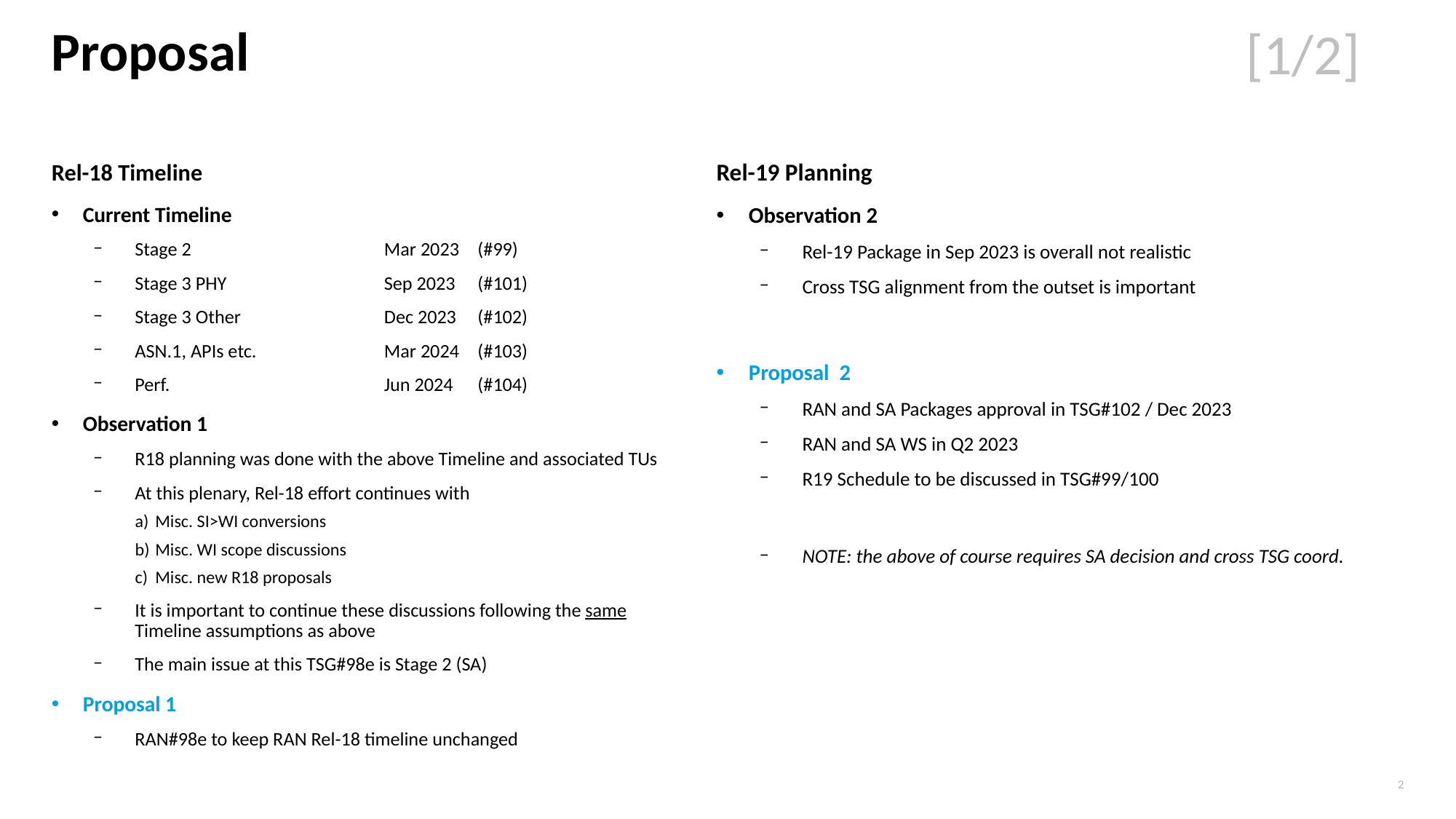

# Proposal
[1/2]

Rel-19 Planning
Observation 2
Rel-19 Package in Sep 2023 is overall not realistic
Cross TSG alignment from the outset is important

Proposal  2
RAN and SA Packages approval in TSG#102 / Dec 2023
RAN and SA WS in Q2 2023
R19 Schedule to be discussed in TSG#99/100

NOTE: the above of course requires SA decision and cross TSG coord.
Rel-18 Timeline
Current Timeline
Stage 2	Mar 2023	(#99)
Stage 3 PHY	Sep 2023	(#101)
Stage 3 Other	Dec 2023	(#102)
ASN.1, APIs etc.	Mar 2024	(#103)
Perf.	Jun 2024	(#104)
Observation 1
R18 planning was done with the above Timeline and associated TUs
At this plenary, Rel-18 effort continues with
Misc. SI>WI conversions
Misc. WI scope discussions
Misc. new R18 proposals
It is important to continue these discussions following the same Timeline assumptions as above
The main issue at this TSG#98e is Stage 2 (SA)
Proposal 1
RAN#98e to keep RAN Rel-18 timeline unchanged

2